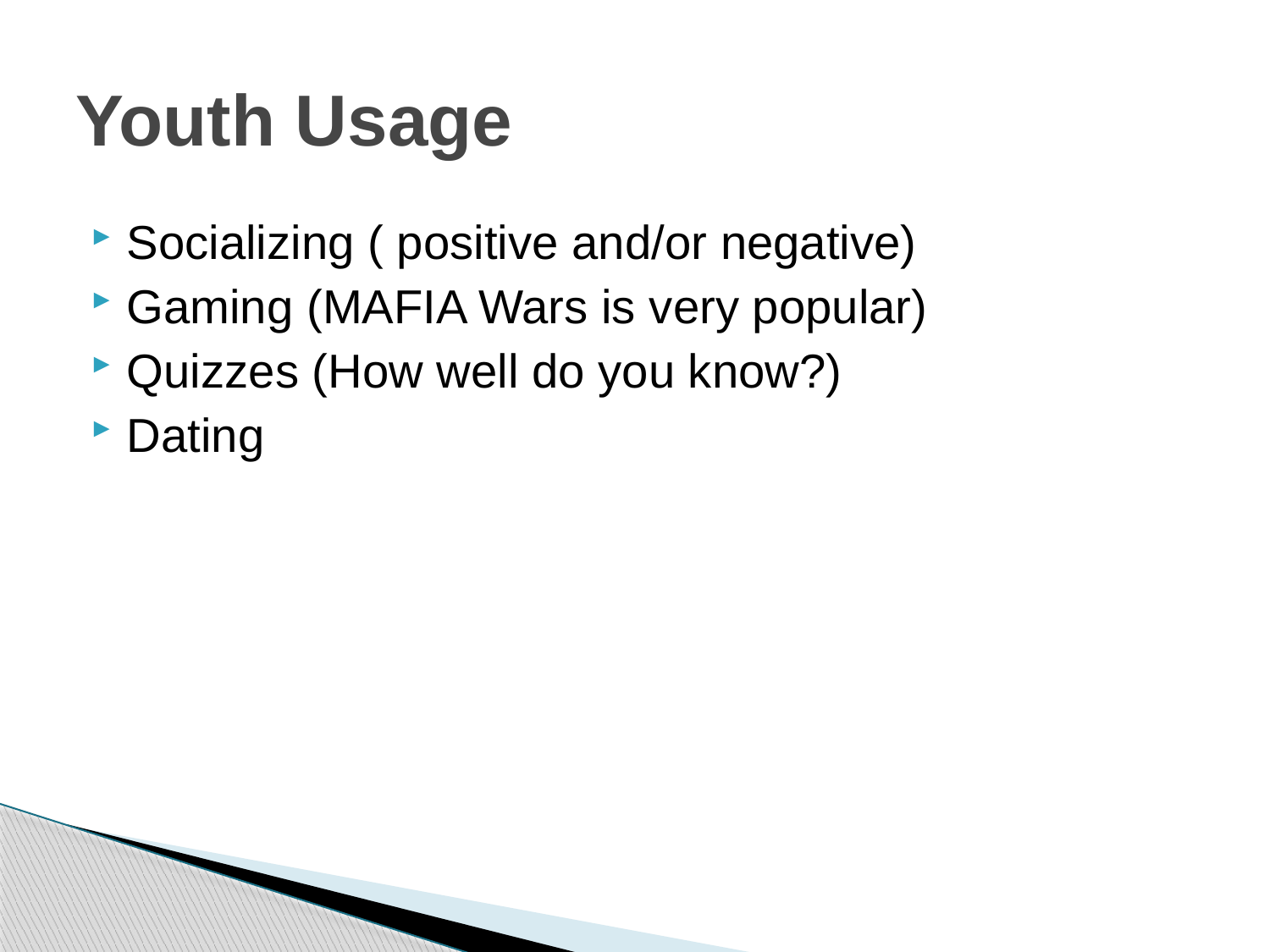

# Youth Usage
Socializing ( positive and/or negative)
Gaming (MAFIA Wars is very popular)
Quizzes (How well do you know?)
Dating